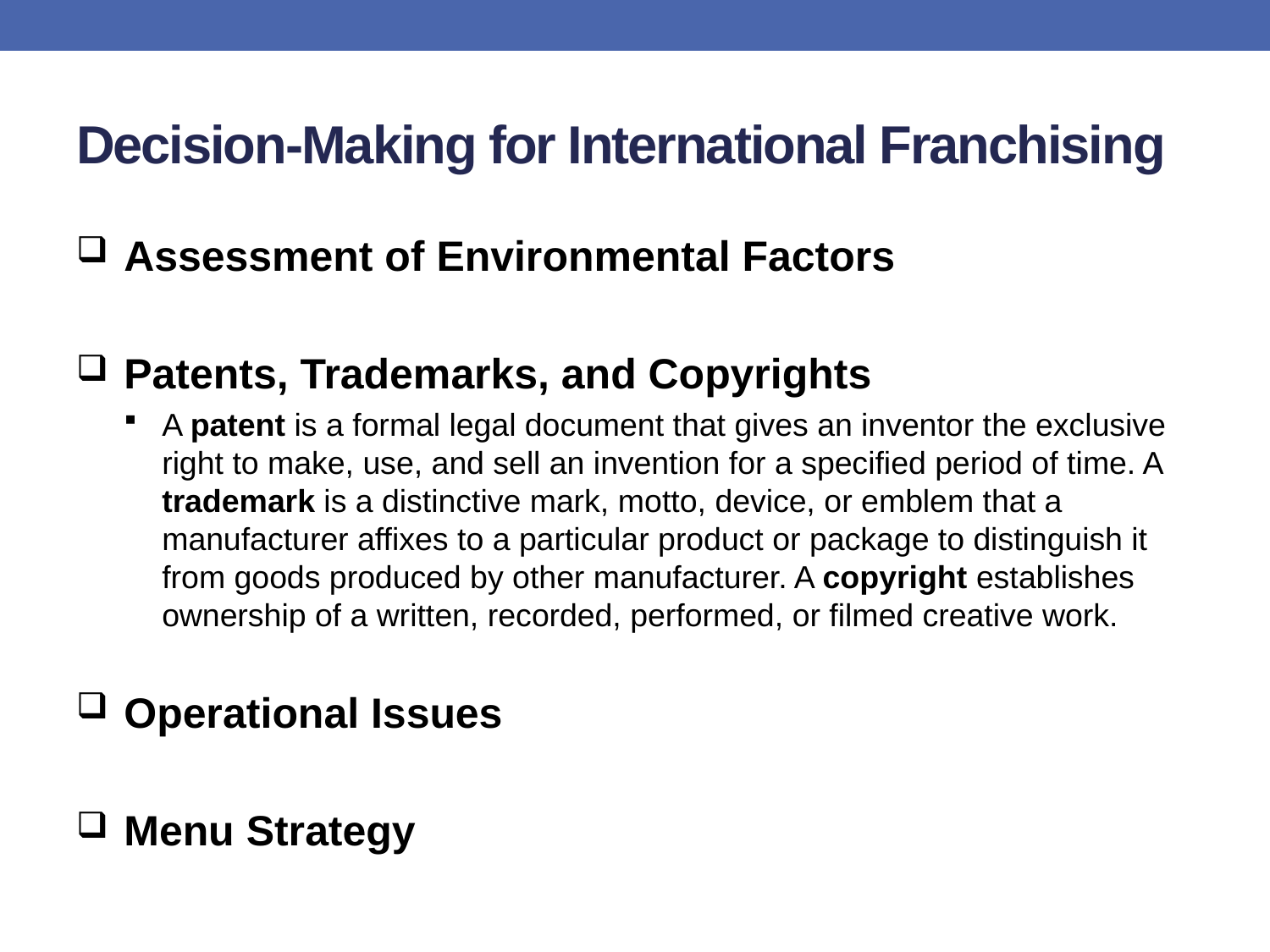

# Decision-Making for International Franchising
Assessment of Environmental Factors

Patents, Trademarks, and Copyrights
A patent is a formal legal document that gives an inventor the exclusive right to make, use, and sell an invention for a specified period of time. A trademark is a distinctive mark, motto, device, or emblem that a manufacturer affixes to a particular product or package to distinguish it from goods produced by other manufacturer. A copyright establishes ownership of a written, recorded, performed, or filmed creative work.

Operational Issues

Menu Strategy